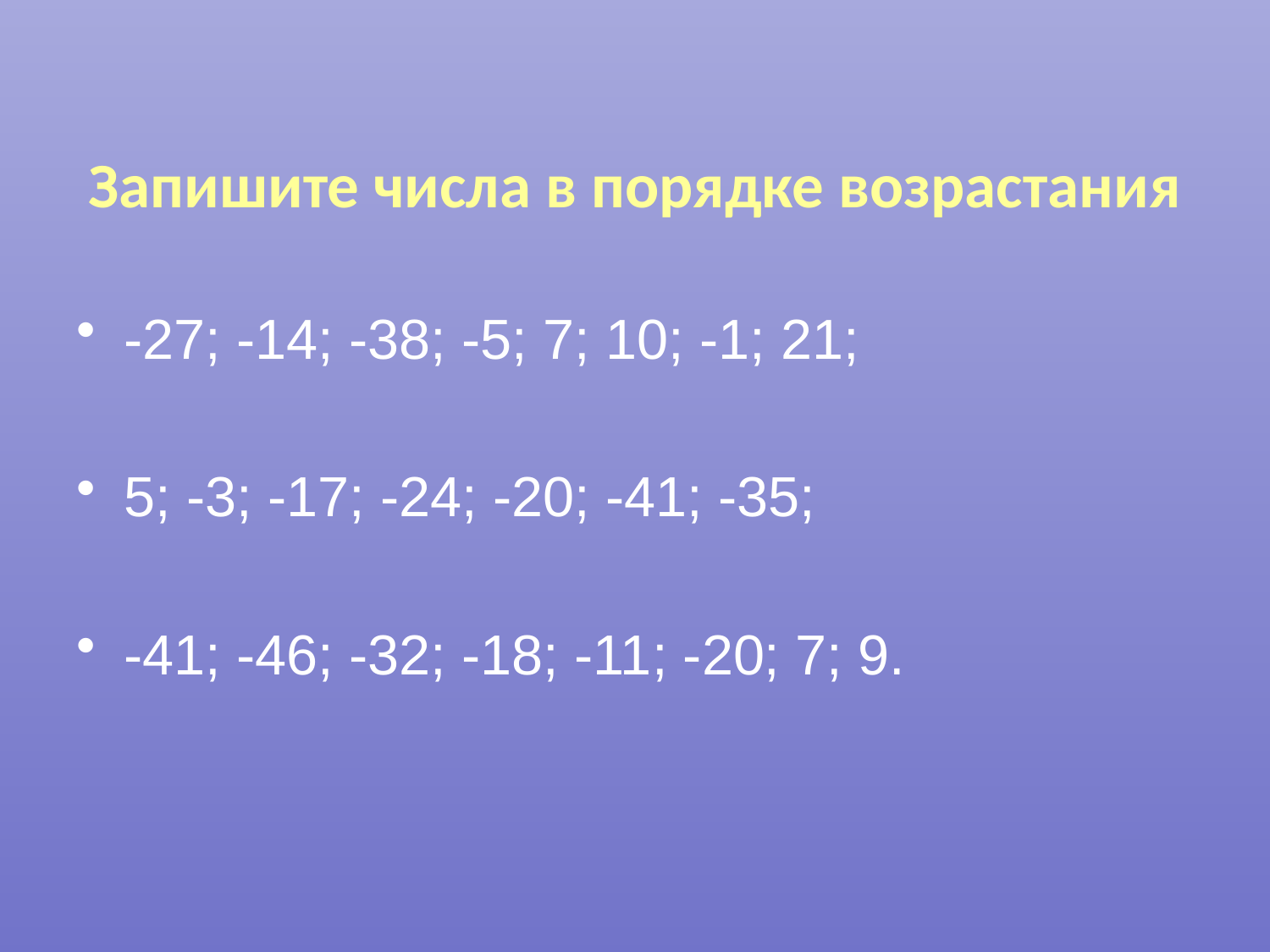

# Запишите числа в порядке возрастания
-27; -14; -38; -5; 7; 10; -1; 21;

5; -3; -17; -24; -20; -41; -35;

-41; -46; -32; -18; -11; -20; 7; 9.